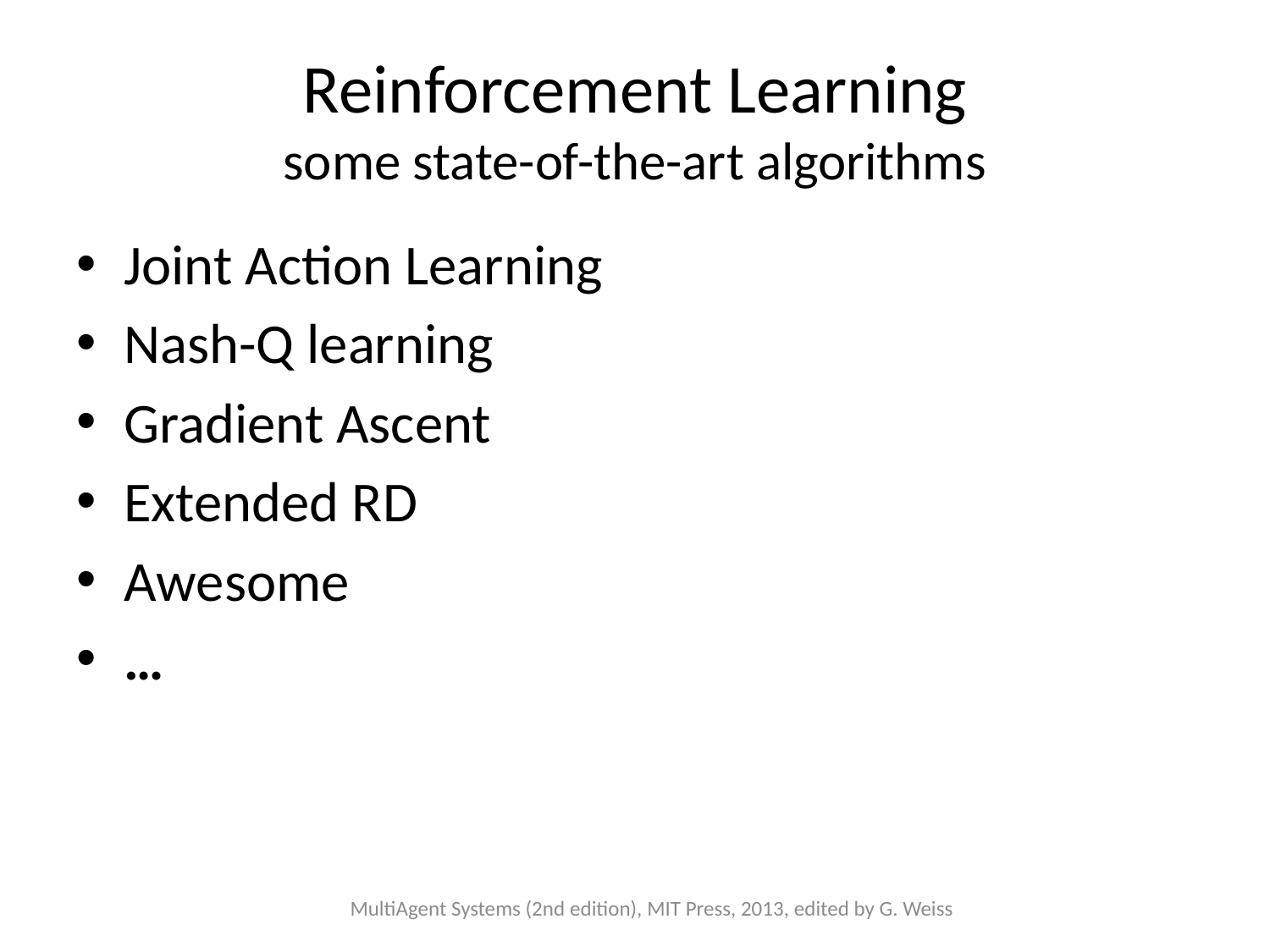

# Reinforcement Learning some state-of-the-art algorithms
Joint Action Learning
Nash-Q learning
Gradient Ascent
Extended RD
Awesome
…
MultiAgent Systems (2nd edition), MIT Press, 2013, edited by G. Weiss